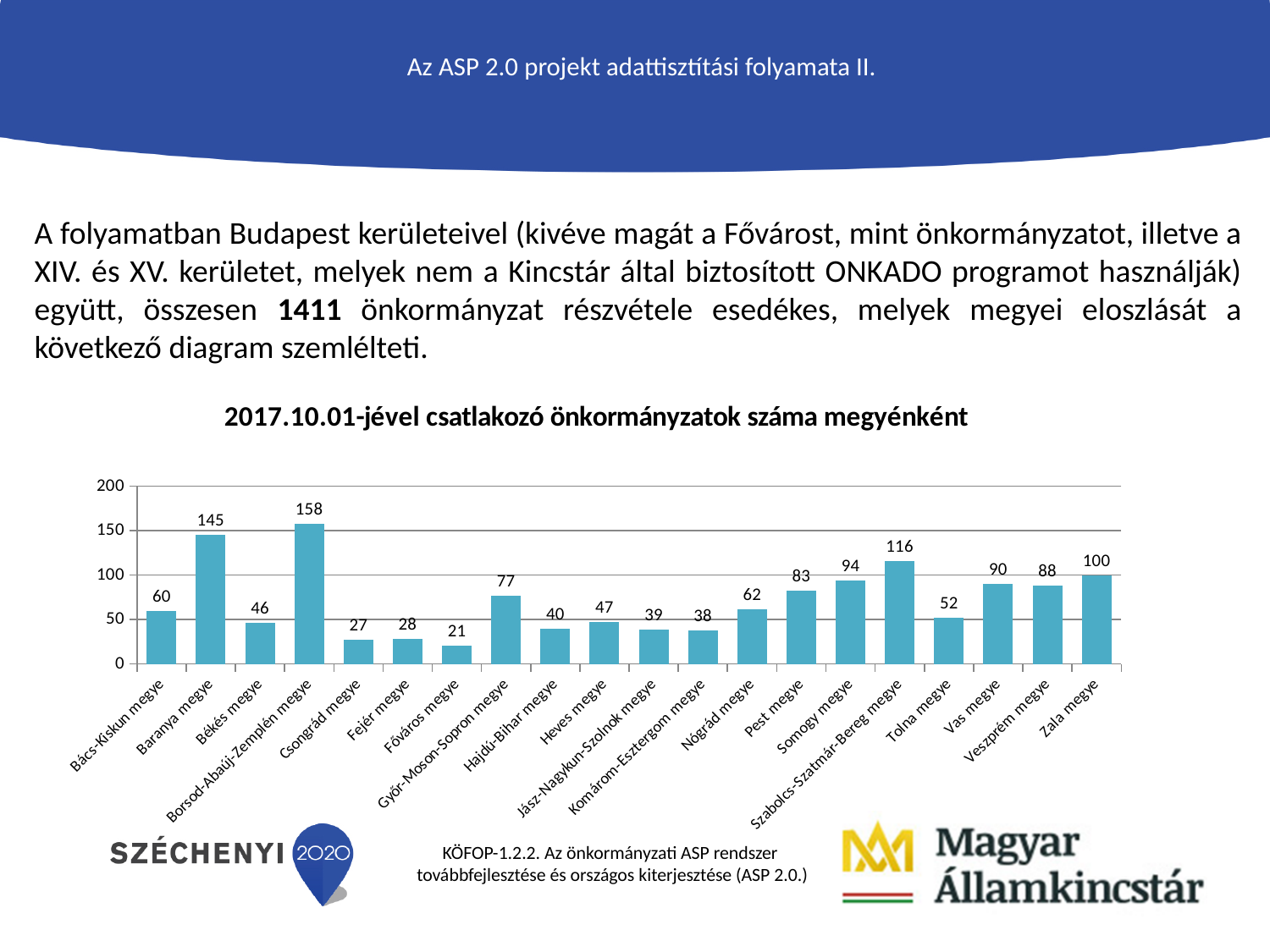

# Az ASP 2.0 projekt adattisztítási folyamata II.
A folyamatban Budapest kerületeivel (kivéve magát a Fővárost, mint önkormányzatot, illetve a XIV. és XV. kerületet, melyek nem a Kincstár által biztosított ONKADO programot használják) együtt, összesen 1411 önkormányzat részvétele esedékes, melyek megyei eloszlását a következő diagram szemlélteti.

### Chart: 2017.10.01-jével csatlakozó önkormányzatok száma megyénként

| Category | Összeg |
|---|---|
| Bács-Kiskun megye | 60.0 |
| Baranya megye | 145.0 |
| Békés megye | 46.0 |
| Borsod-Abaúj-Zemplén megye | 158.0 |
| Csongrád megye | 27.0 |
| Fejér megye | 28.0 |
| Főváros megye | 21.0 |
| Győr-Moson-Sopron megye | 77.0 |
| Hajdú-Bihar megye | 40.0 |
| Heves megye | 47.0 |
| Jász-Nagykun-Szolnok megye | 39.0 |
| Komárom-Esztergom megye | 38.0 |
| Nógrád megye | 62.0 |
| Pest megye | 83.0 |
| Somogy megye | 94.0 |
| Szabolcs-Szatmár-Bereg megye | 116.0 |
| Tolna megye | 52.0 |
| Vas megye | 90.0 |
| Veszprém megye | 88.0 |
| Zala megye | 100.0 |